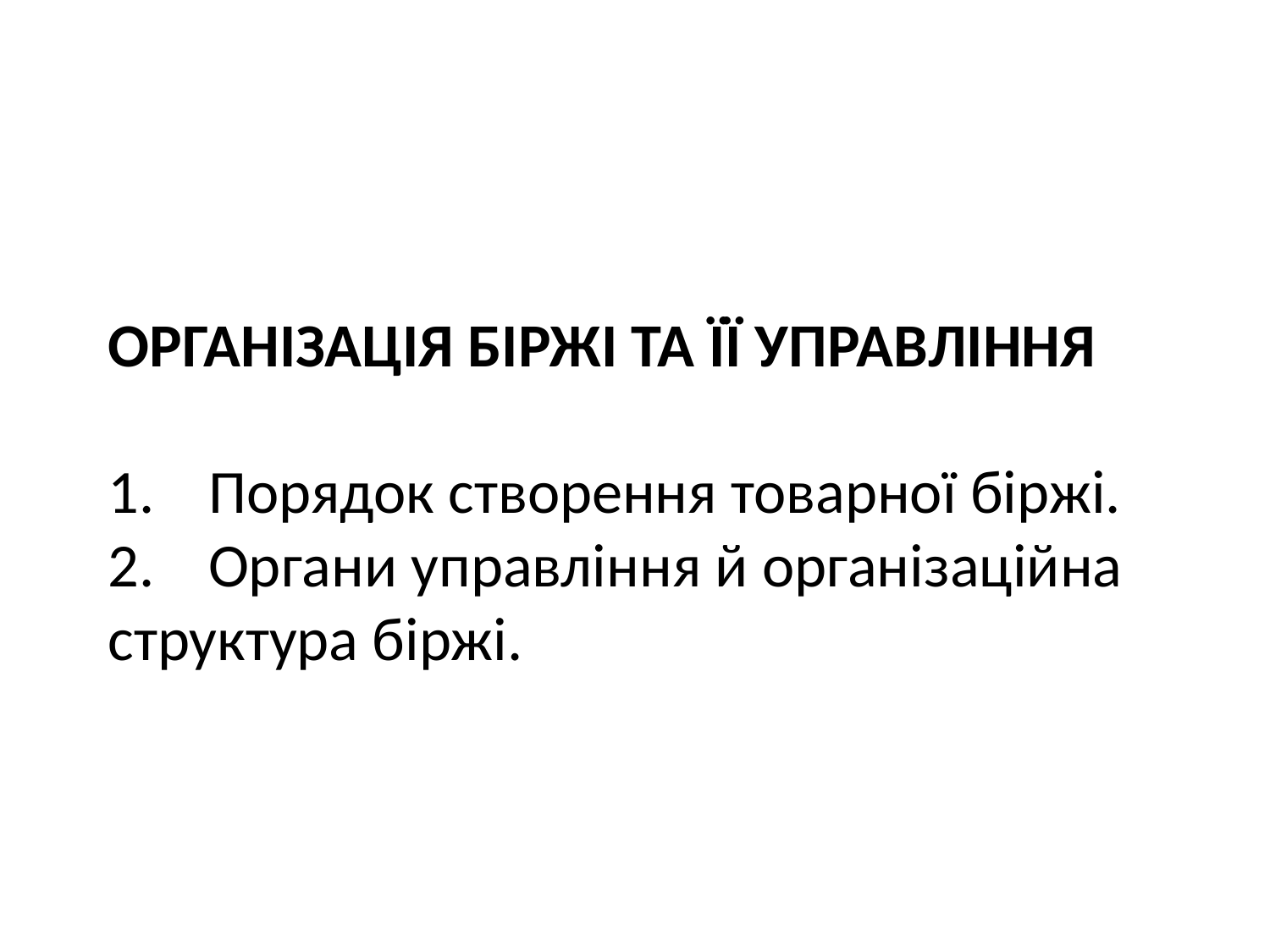

# ОРГАНІЗАЦІЯ БІРЖІ ТА ЇЇ УПРАВЛІННЯ 1.	Порядок створення товарної біржі. 2.	Органи управління й організаційна структура біржі.